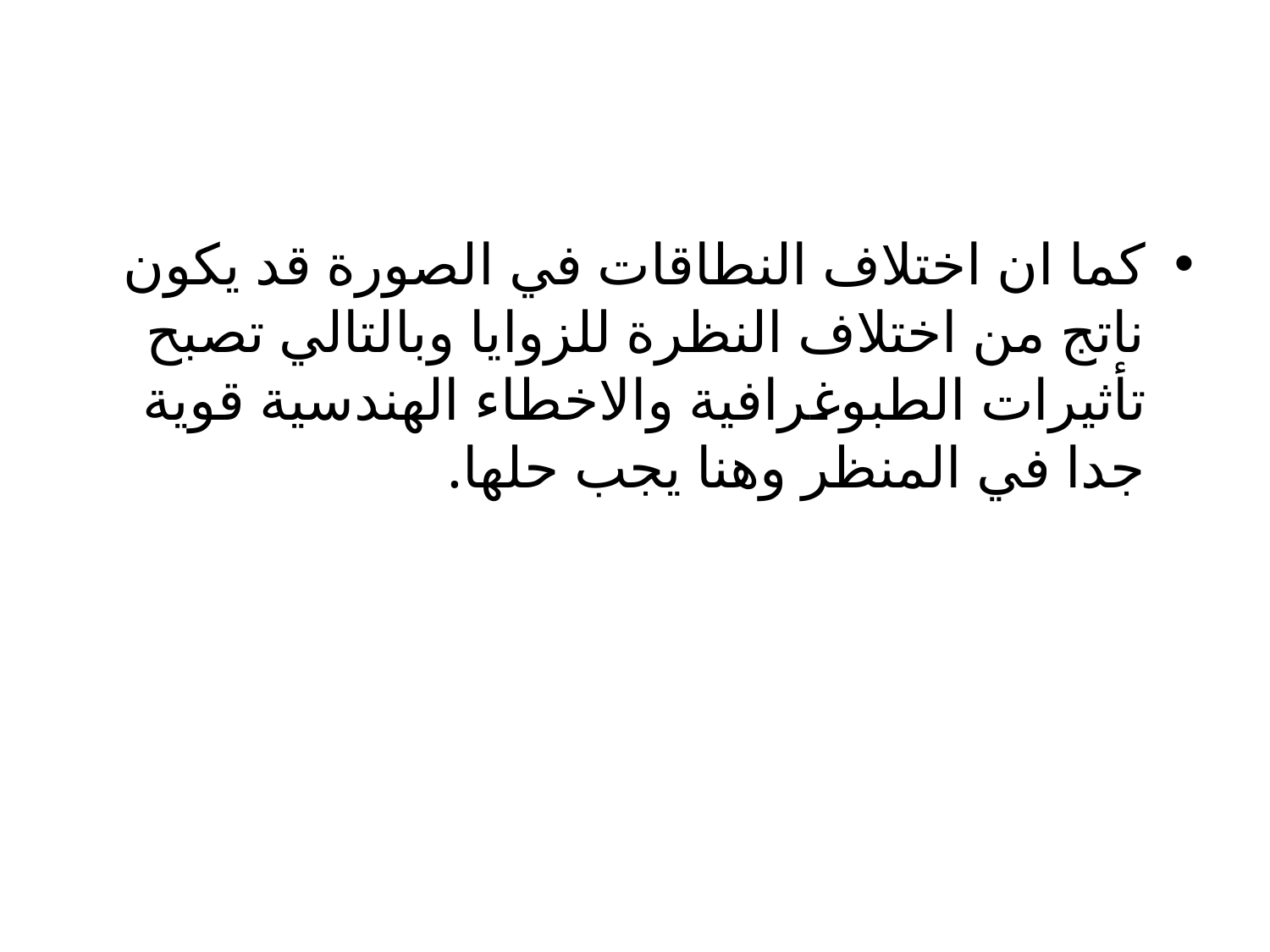

كما ان اختلاف النطاقات في الصورة قد يكون ناتج من اختلاف النظرة للزوايا وبالتالي تصبح تأثيرات الطبوغرافية والاخطاء الهندسية قوية جدا في المنظر وهنا يجب حلها.